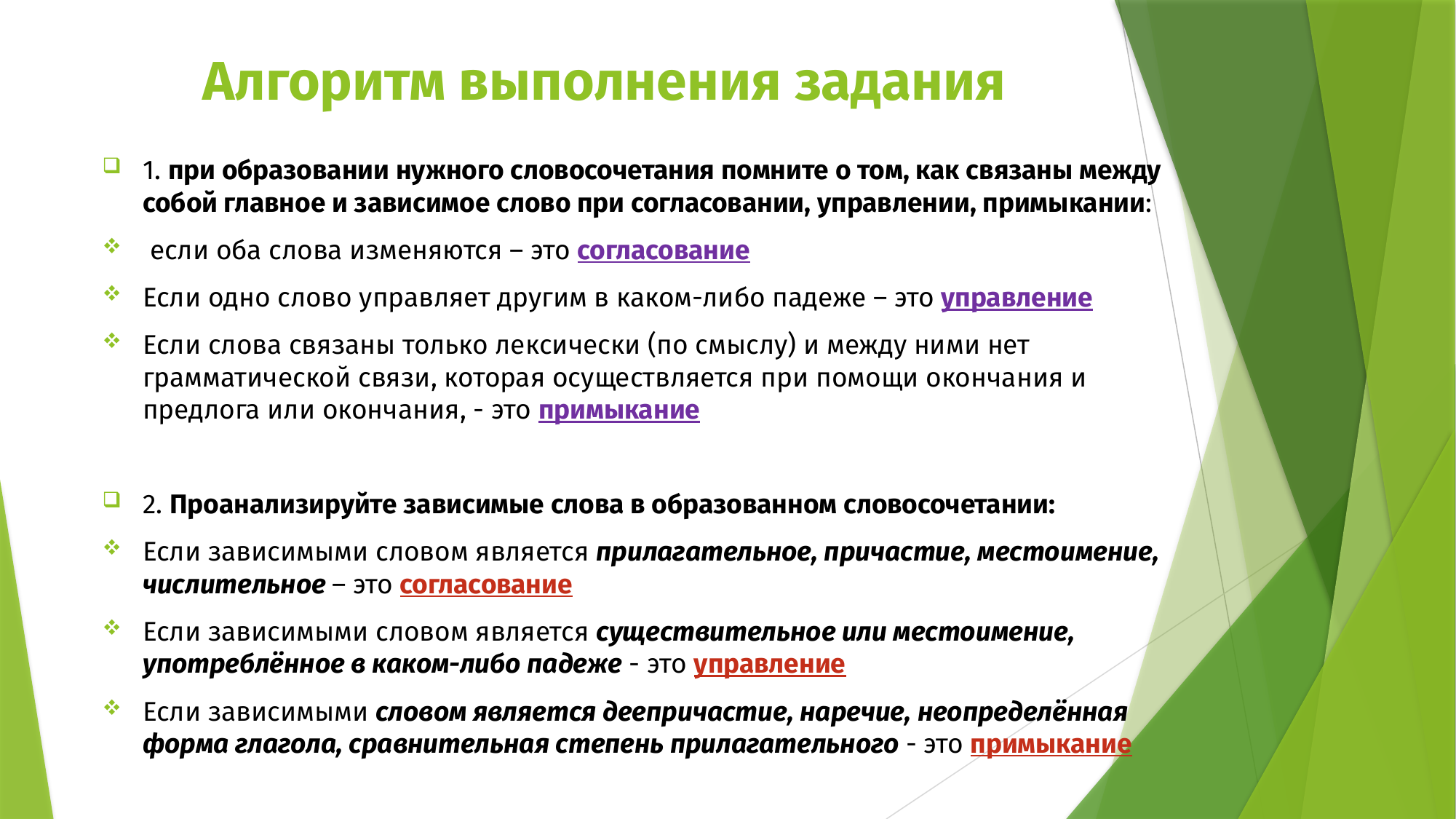

# Алгоритм выполнения задания
1. при образовании нужного словосочетания помните о том, как связаны между собой главное и зависимое слово при согласовании, управлении, примыкании:
 если оба слова изменяются – это согласование
Если одно слово управляет другим в каком-либо падеже – это управление
Если слова связаны только лексически (по смыслу) и между ними нет грамматической связи, которая осуществляется при помощи окончания и предлога или окончания, - это примыкание

2. Проанализируйте зависимые слова в образованном словосочетании:
Если зависимыми словом является прилагательное, причастие, местоимение, числительное – это согласование
Если зависимыми словом является существительное или местоимение, употреблённое в каком-либо падеже - это управление
Если зависимыми словом является деепричастие, наречие, неопределённая форма глагола, сравнительная степень прилагательного - это примыкание